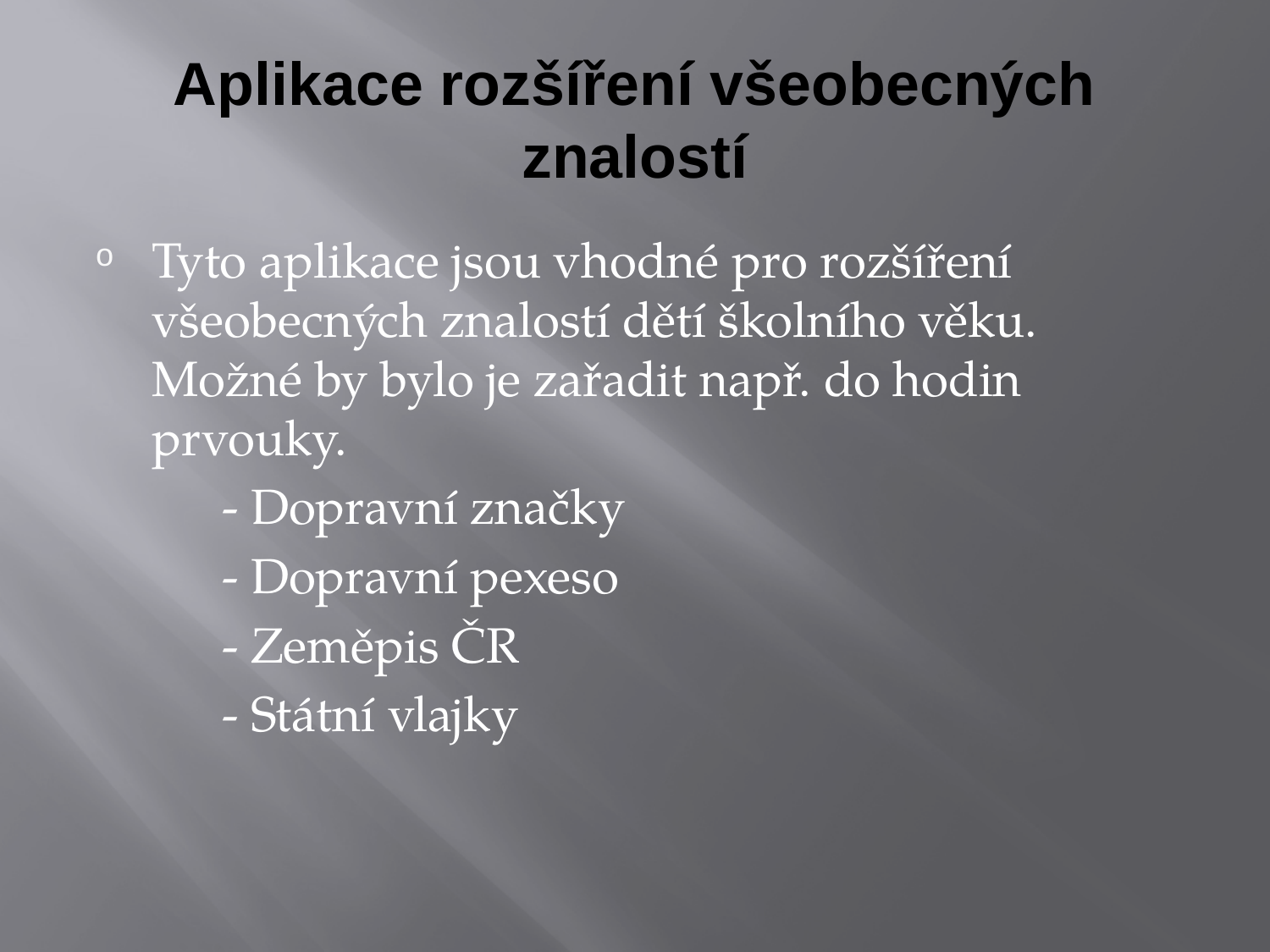

# Aplikace rozšíření všeobecných znalostí
Tyto aplikace jsou vhodné pro rozšíření všeobecných znalostí dětí školního věku. Možné by bylo je zařadit např. do hodin prvouky.
	- Dopravní značky
	- Dopravní pexeso
	- Zeměpis ČR
	- Státní vlajky